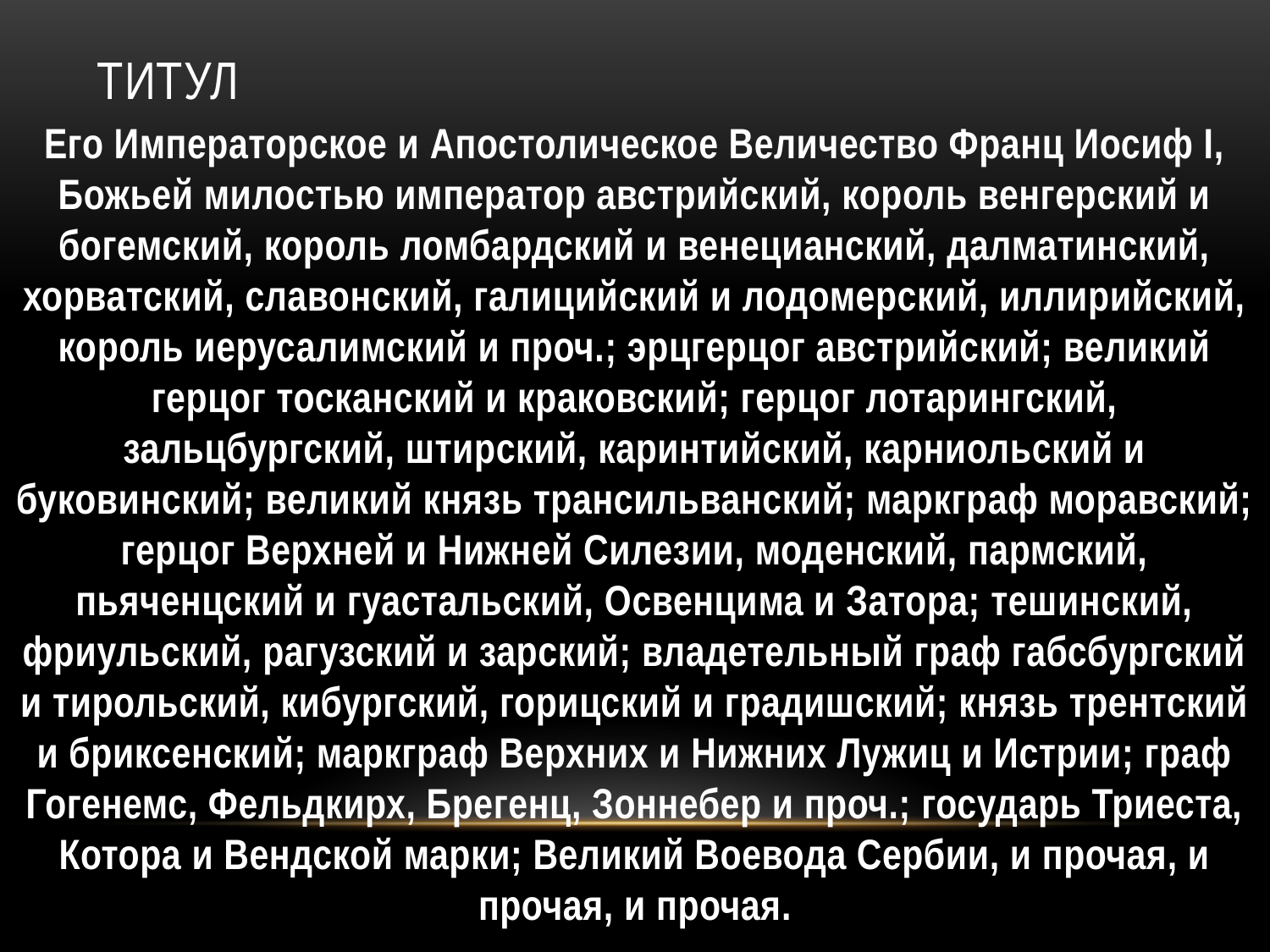

# Титул
Его Императорское и Апостолическое Величество Франц Иосиф I, Божьей милостью император австрийский, король венгерский и богемский, король ломбардский и венецианский, далматинский, хорватский, славонский, галицийский и лодомерский, иллирийский, король иерусалимский и проч.; эрцгерцог австрийский; великий герцог тосканский и краковский; герцог лотарингский, зальцбургский, штирский, каринтийский, карниольский и буковинский; великий князь трансильванский; маркграф моравский; герцог Верхней и Нижней Силезии, моденский, пармский, пьяченцский и гуастальский, Освенцима и Затора; тешинский, фриульский, рагузский и зарский; владетельный граф габсбургский и тирольский, кибургский, горицский и градишский; князь трентский и бриксенский; маркграф Верхних и Нижних Лужиц и Истрии; граф Гогенемс, Фельдкирх, Брегенц, Зоннебер и проч.; государь Триеста, Котора и Вендской марки; Великий Воевода Сербии, и прочая, и прочая, и прочая.